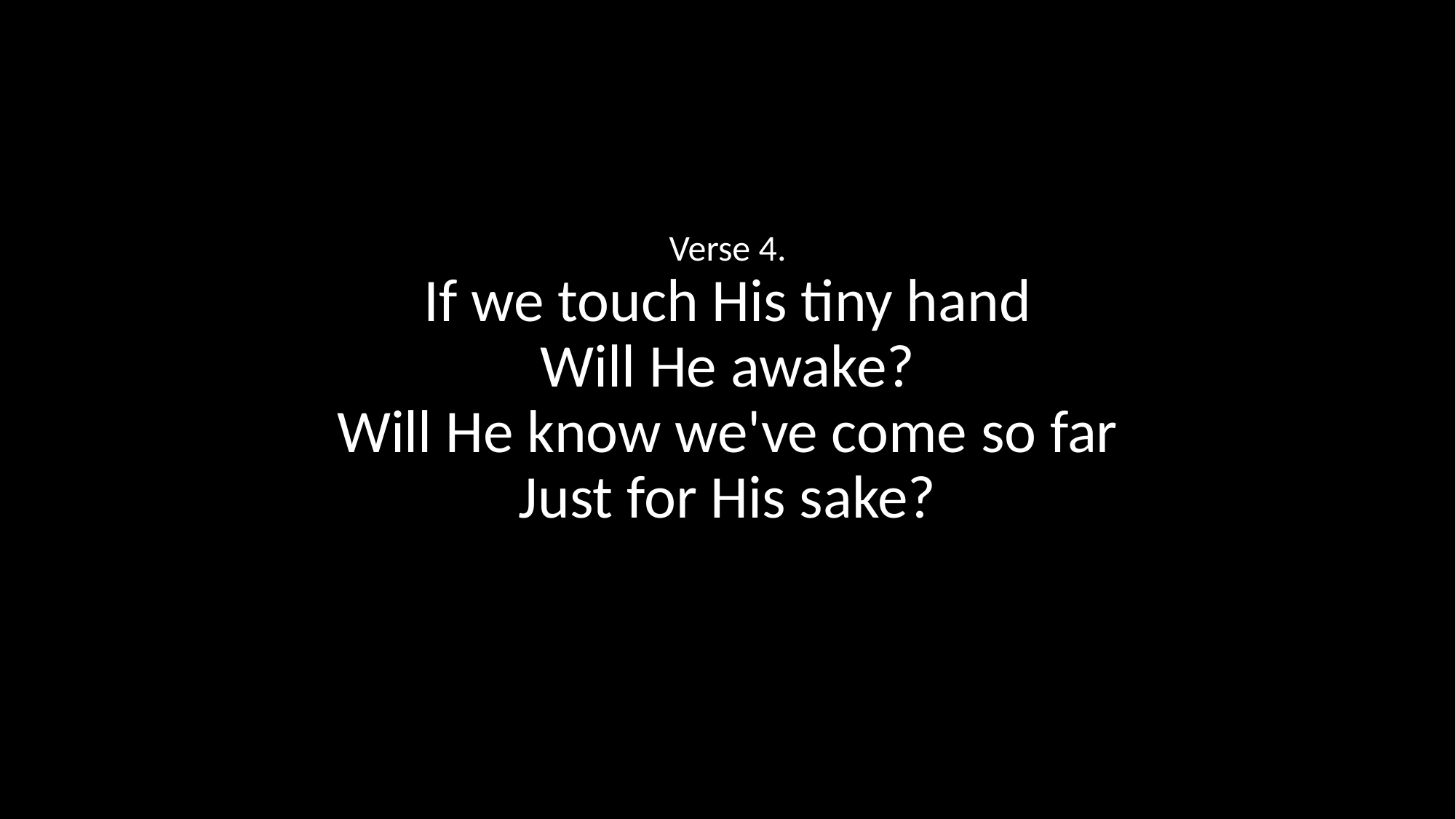

Verse 4.
If we touch His tiny hand
Will He awake?
Will He know we've come so far
Just for His sake?